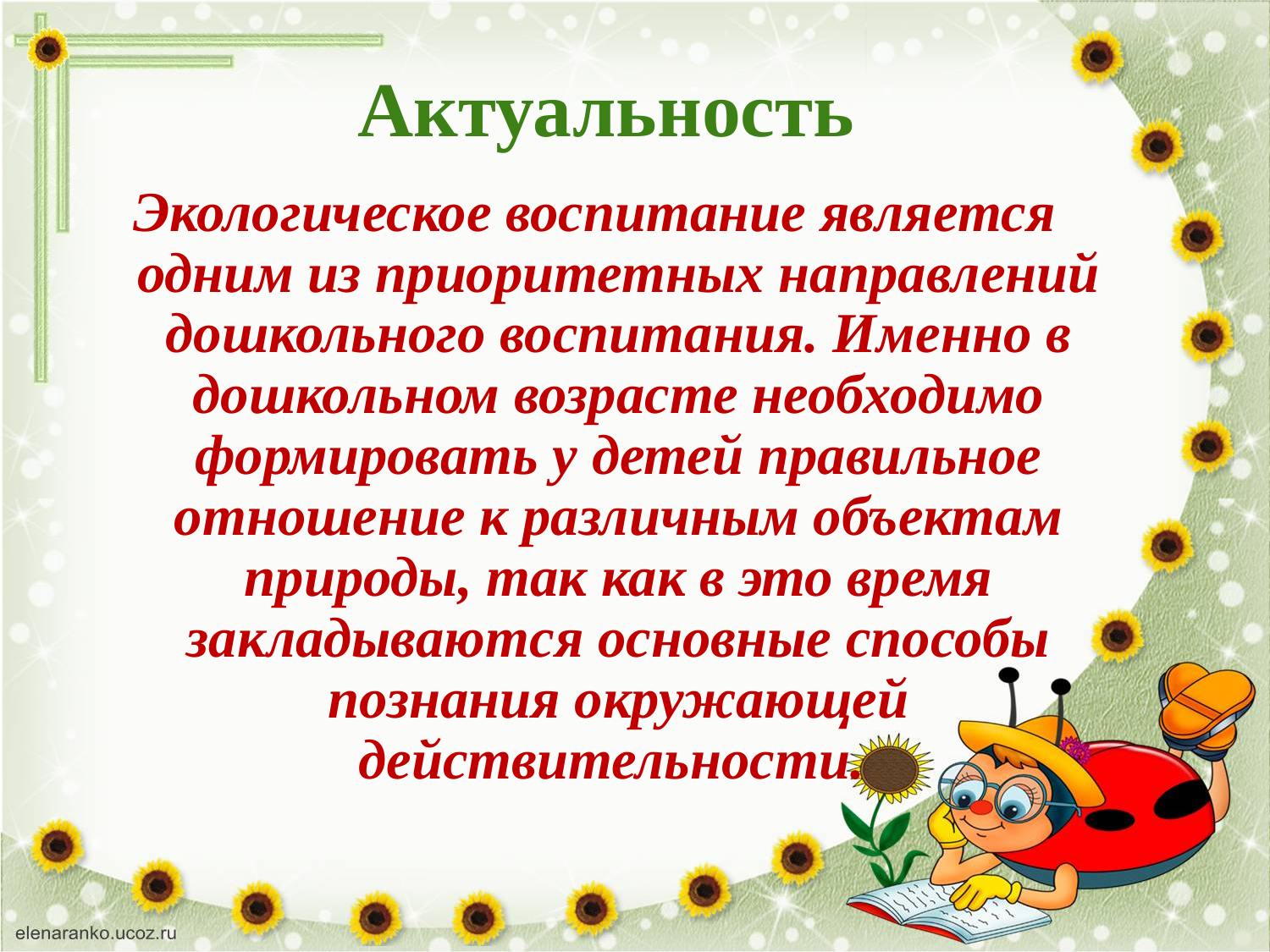

# Актуальность
Экологическое воспитание является одним из приоритетных направлений дошкольного воспитания. Именно в дошкольном возрасте необходимо формировать у детей правильное отношение к различным объектам природы, так как в это время закладываются основные способы познания окружающей действительности.